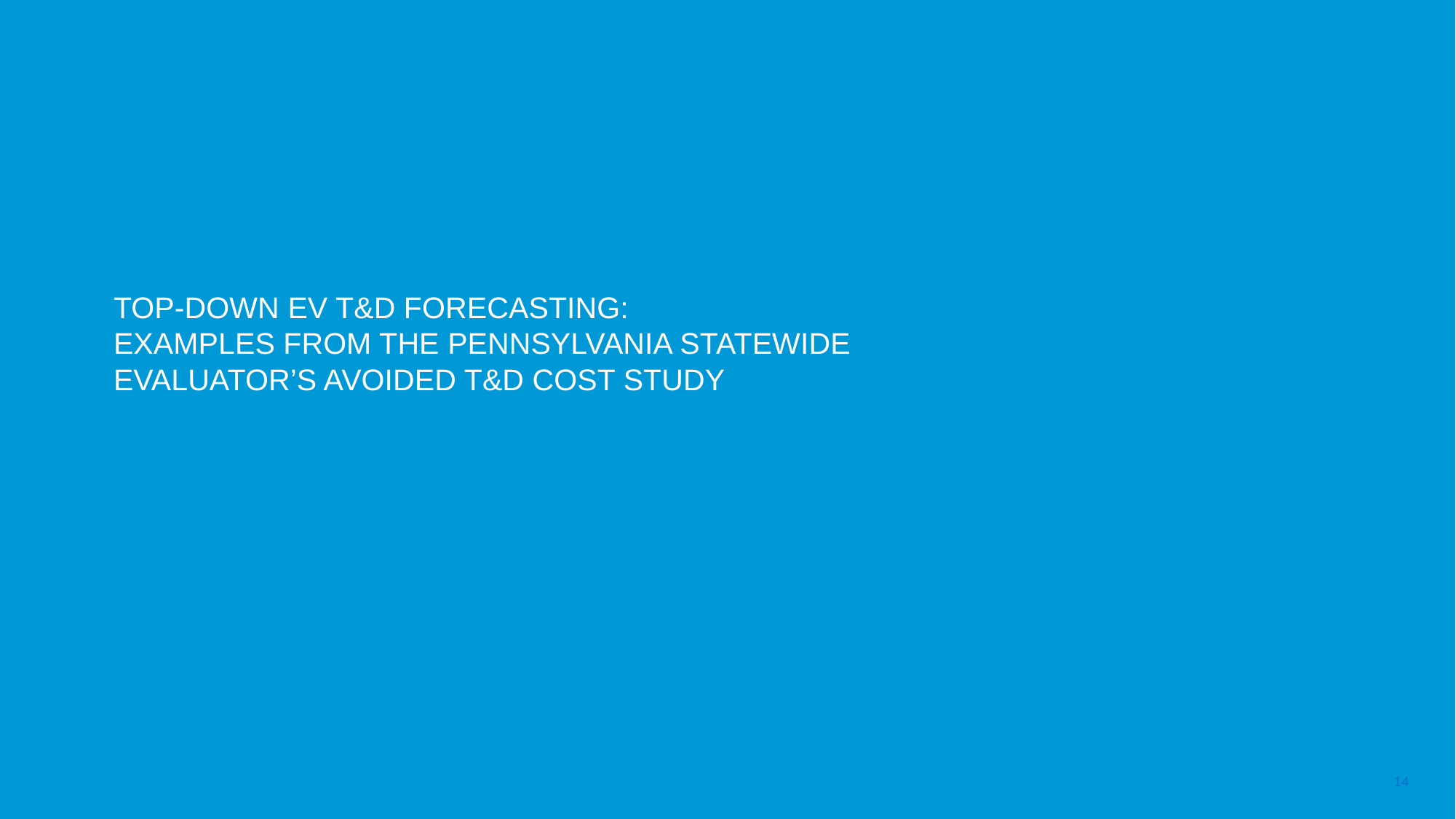

# Top-Down EV T&D forecasting: examples from the Pennsylvania Statewide evaluator’s Avoided T&D Cost Study
14